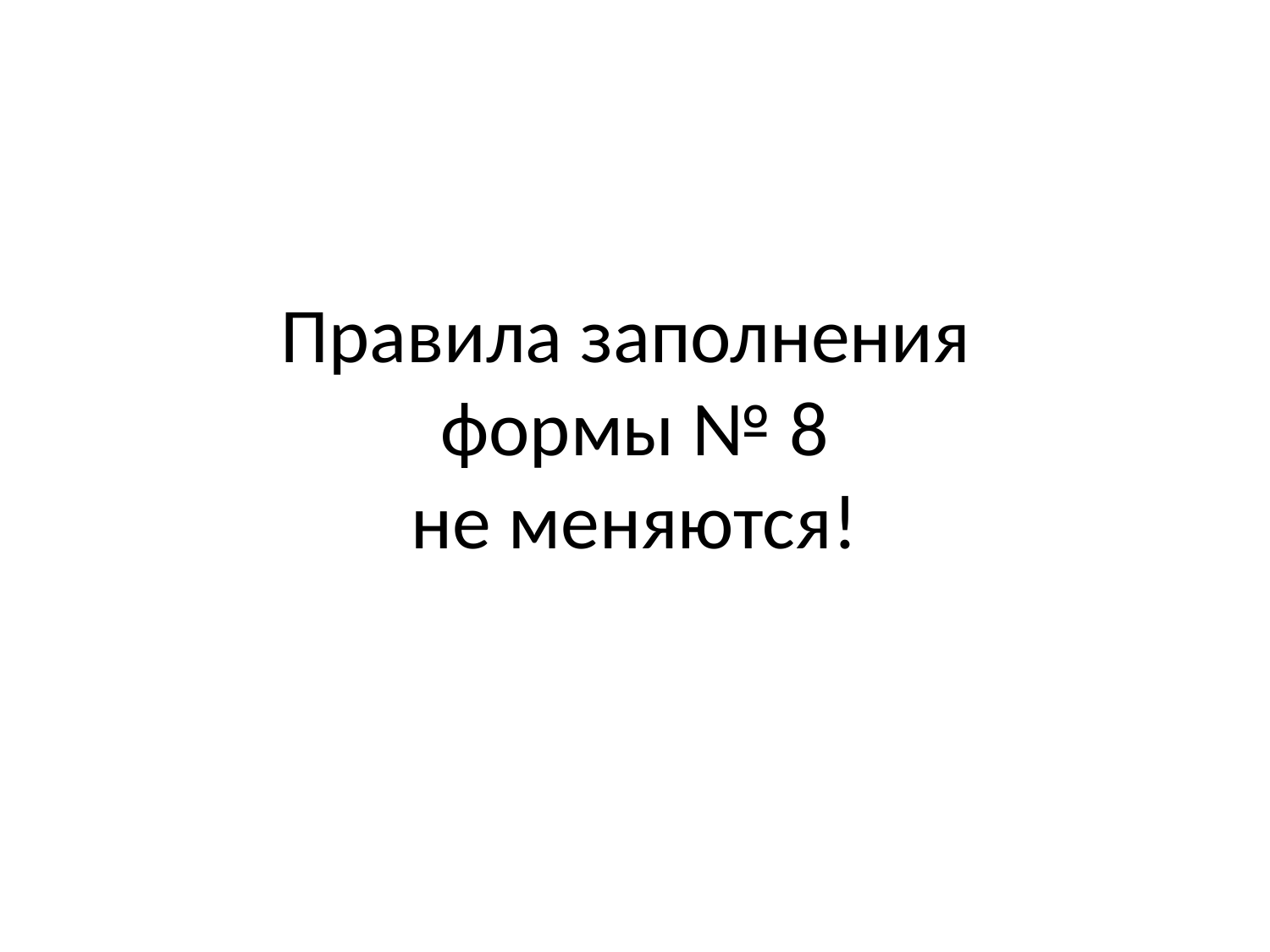

# Правила заполнения формы № 8 не меняются!